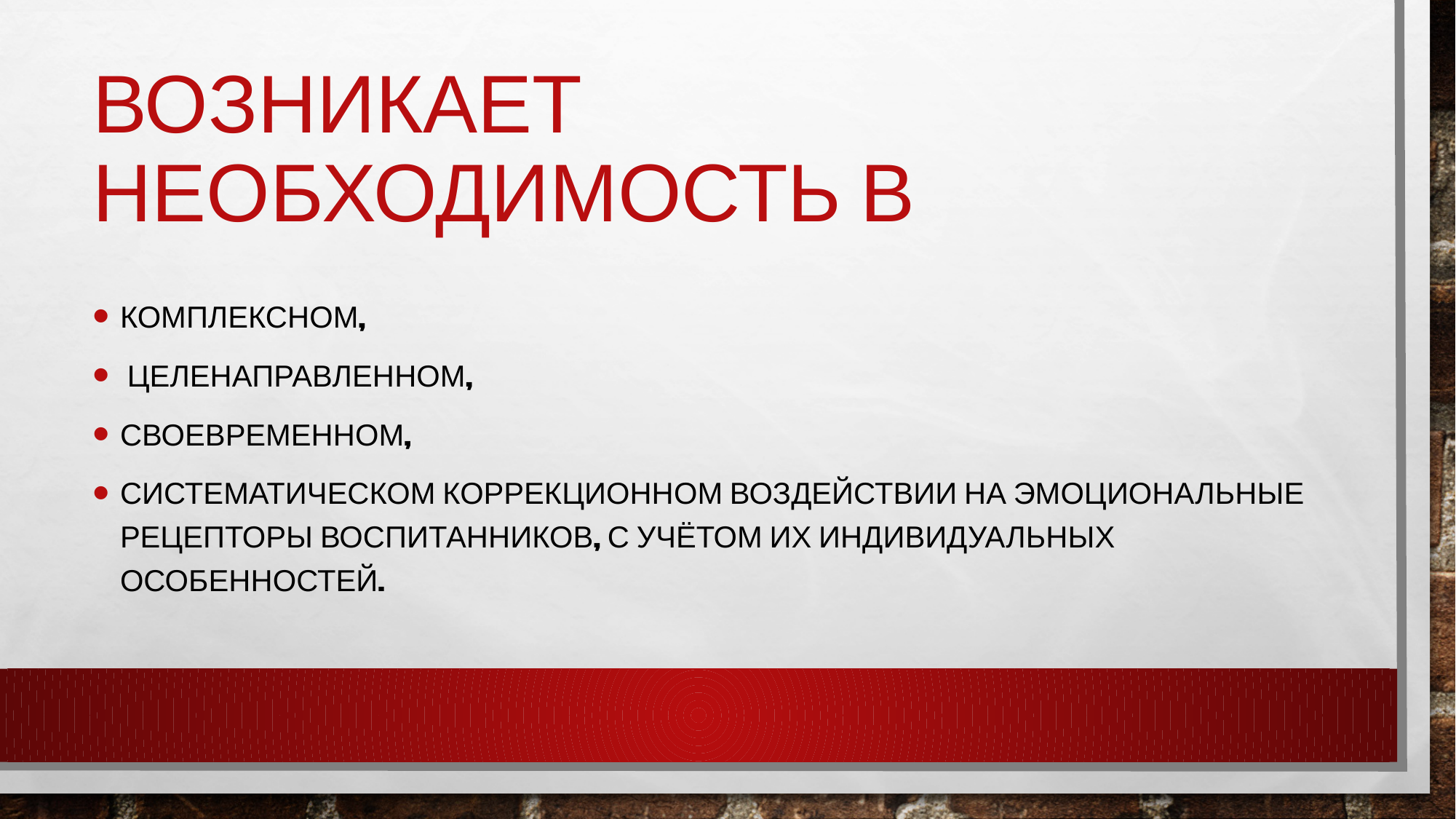

# возникает необходимость в
комплексном,
 целенаправленном,
своевременном,
систематическом коррекционном воздействии на эмоциональные рецепторы воспитанников, с учётом их индивидуальных особенностей.